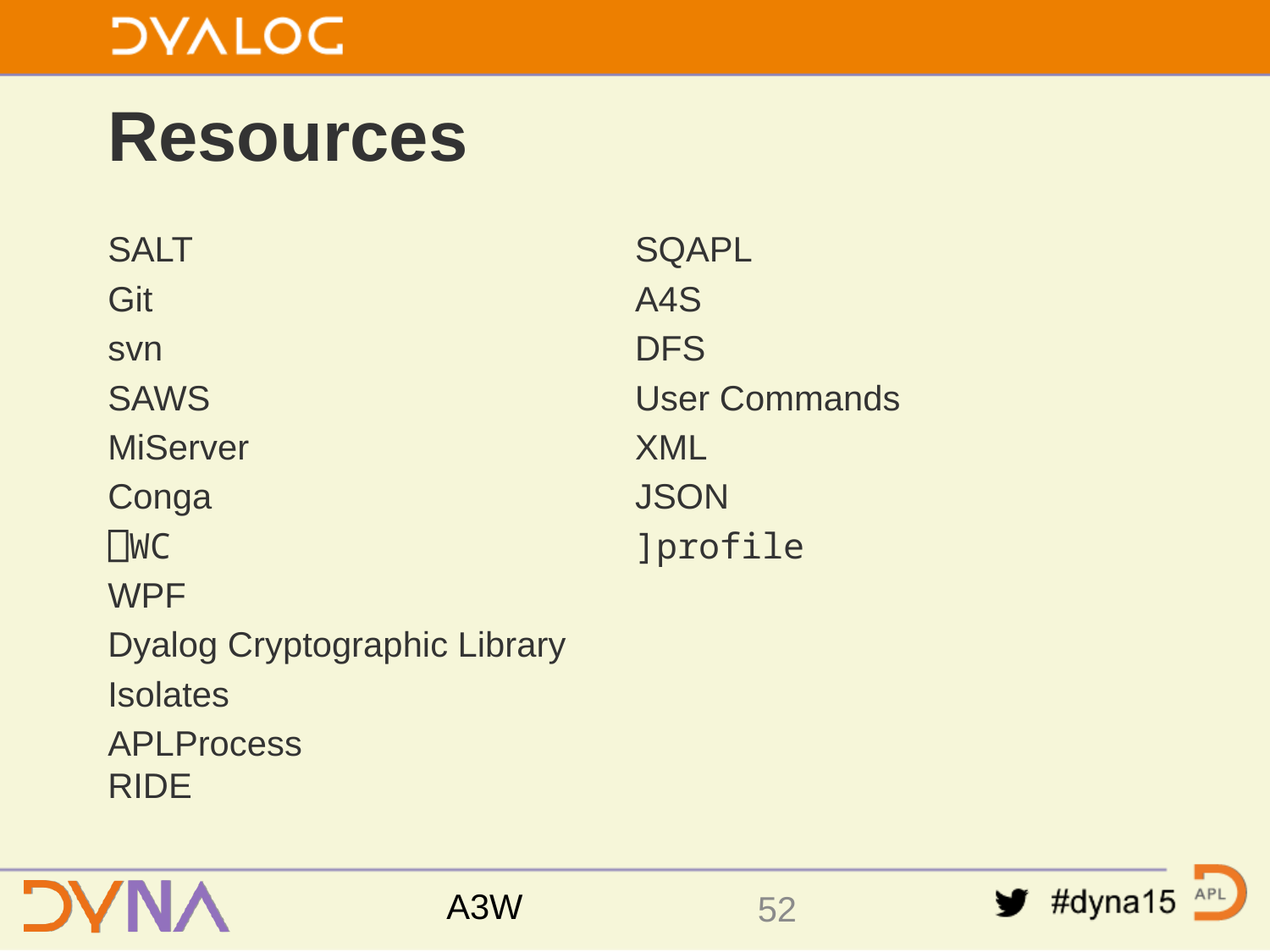

# Resources
SALT
Git
svn
SAWS
MiServer
Conga
⎕WC
WPF
Dyalog Cryptographic Library
Isolates
APLProcess
RIDE
SQAPL
A4S
DFS
User Commands
XML
JSON
]profile
52
A3W